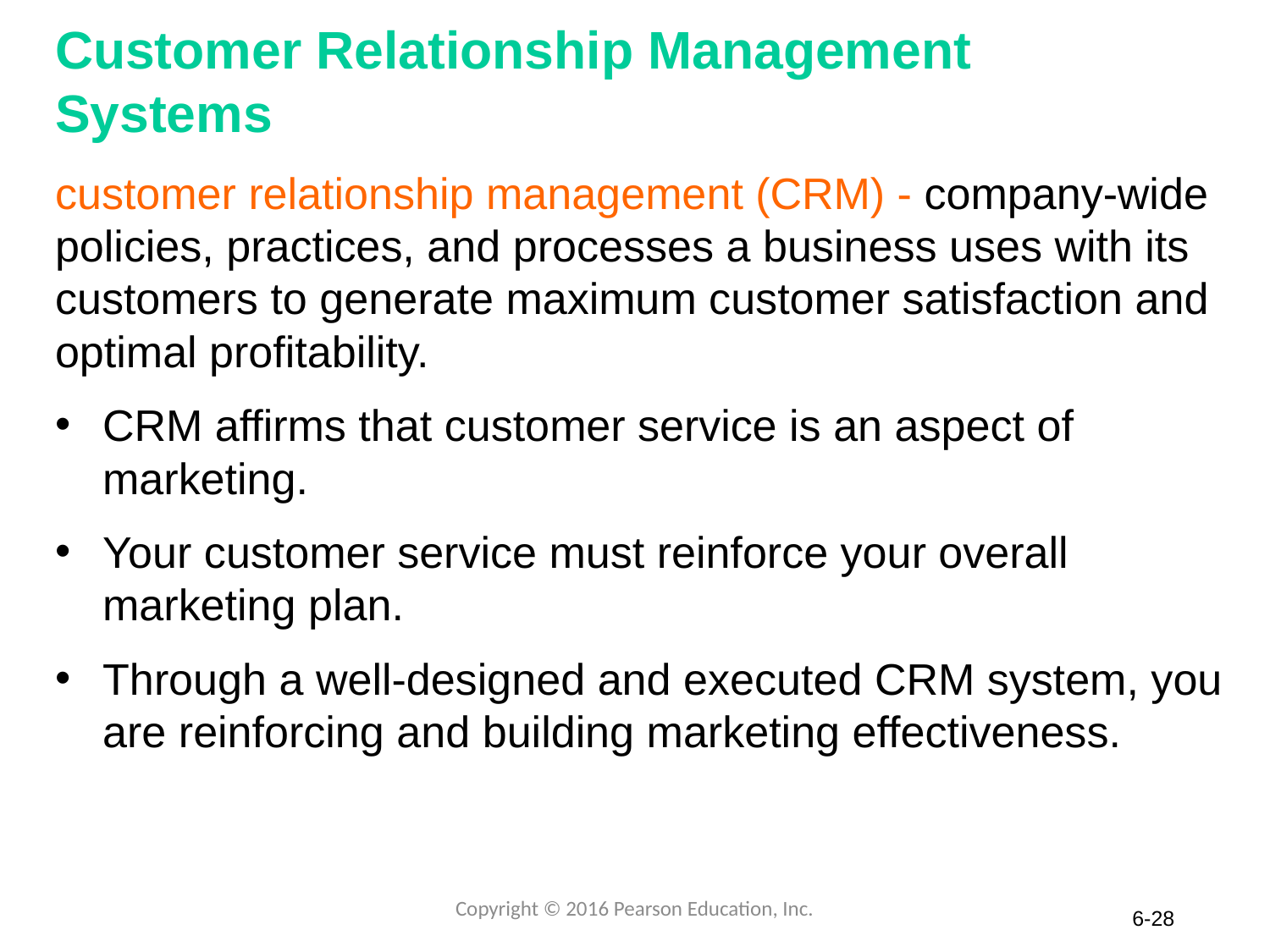

# Customer Relationship Management Systems
customer relationship management (CRM) - company-wide policies, practices, and processes a business uses with its customers to generate maximum customer satisfaction and optimal profitability.

CRM affirms that customer service is an aspect of marketing.

Your customer service must reinforce your overall marketing plan.

Through a well-designed and executed CRM system, you are reinforcing and building marketing effectiveness.
Copyright © 2016 Pearson Education, Inc.